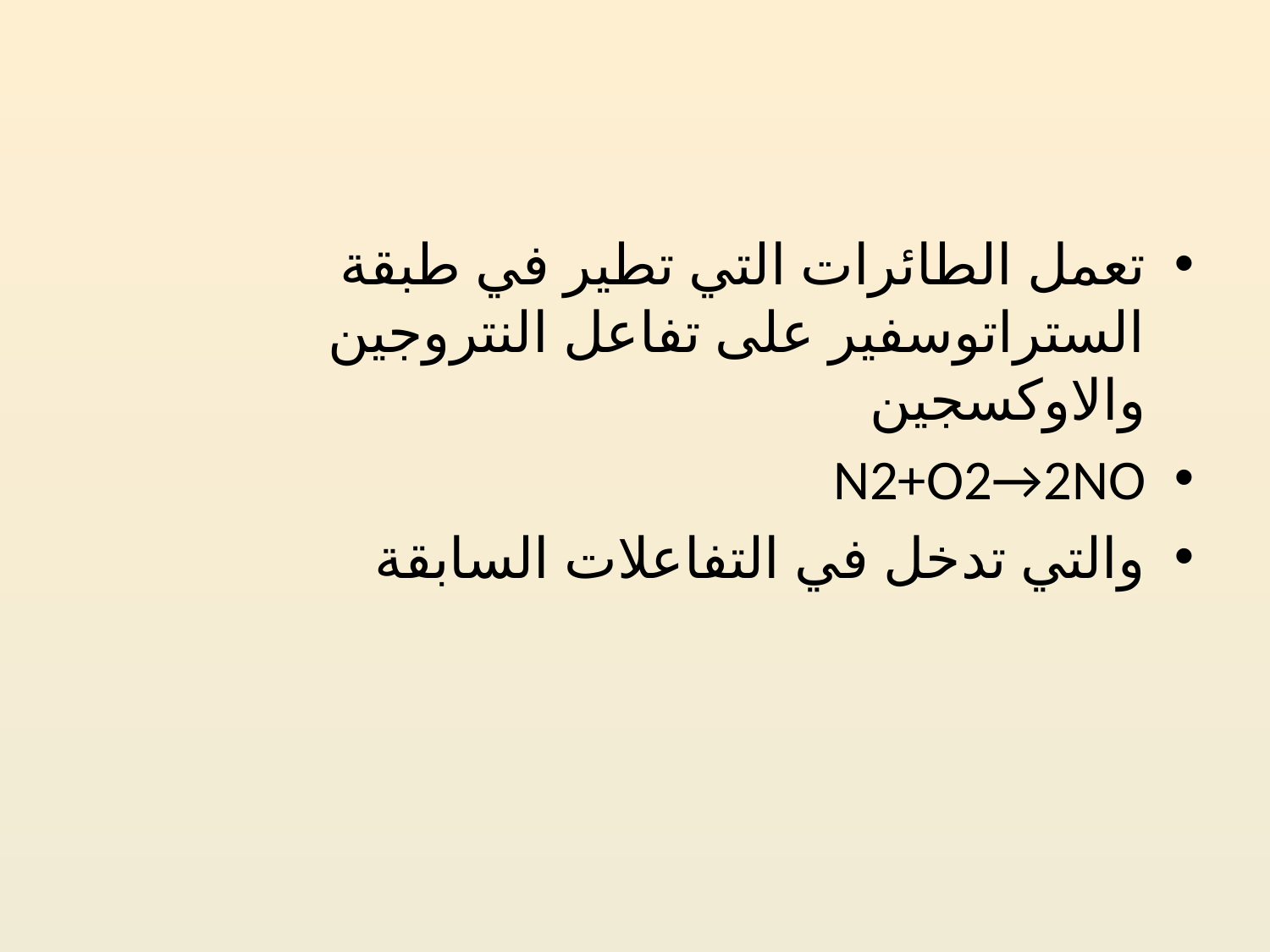

#
تعمل الطائرات التي تطير في طبقة الستراتوسفير على تفاعل النتروجين والاوكسجين
N2+O2→2NO
والتي تدخل في التفاعلات السابقة